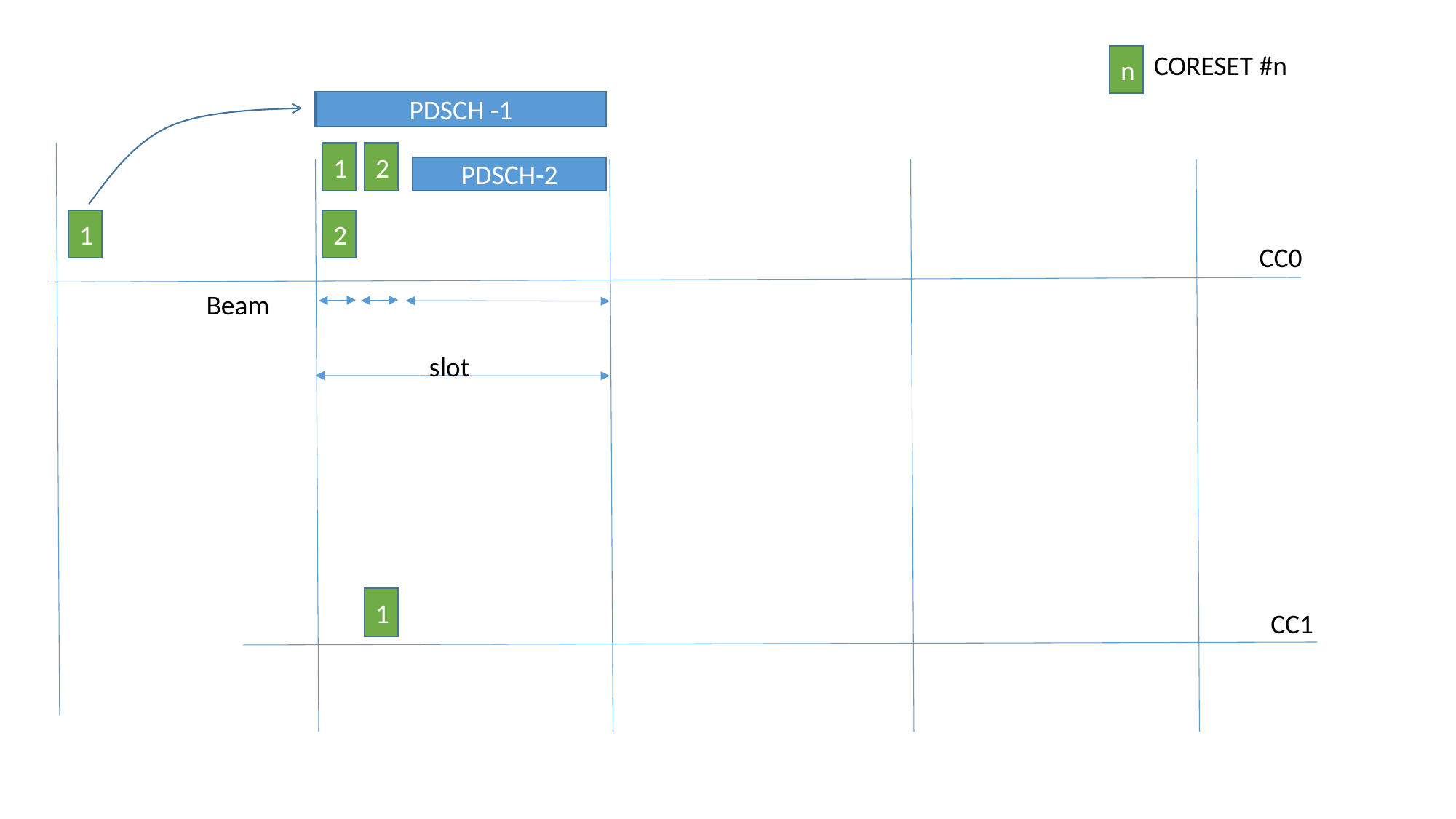

CORESET #n
n
PDSCH -1

1
2
PDSCH-2
1
2
CC0
Beam
slot
1
CC1